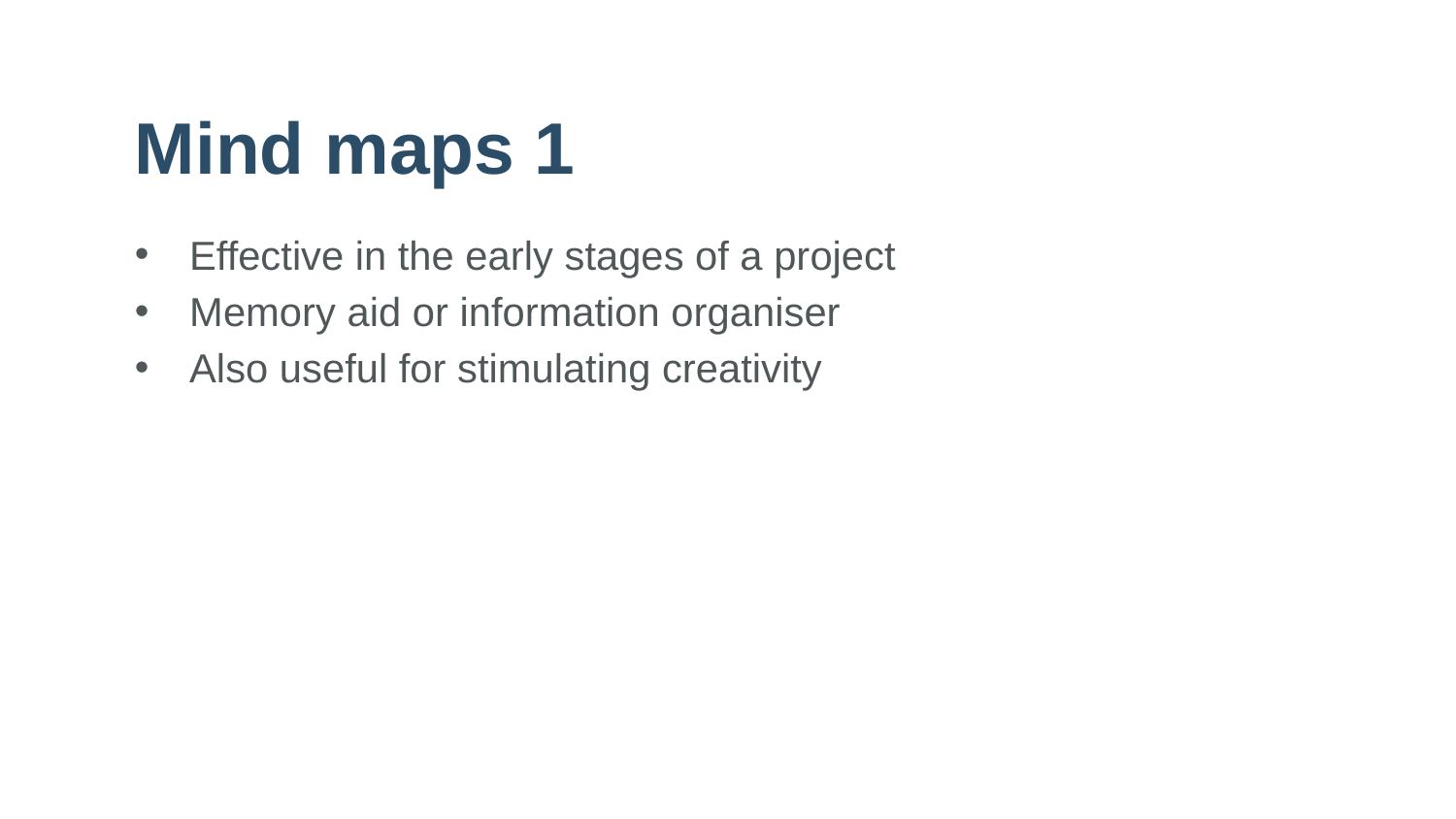

# Mind maps 1
Effective in the early stages of a project
Memory aid or information organiser
Also useful for stimulating creativity